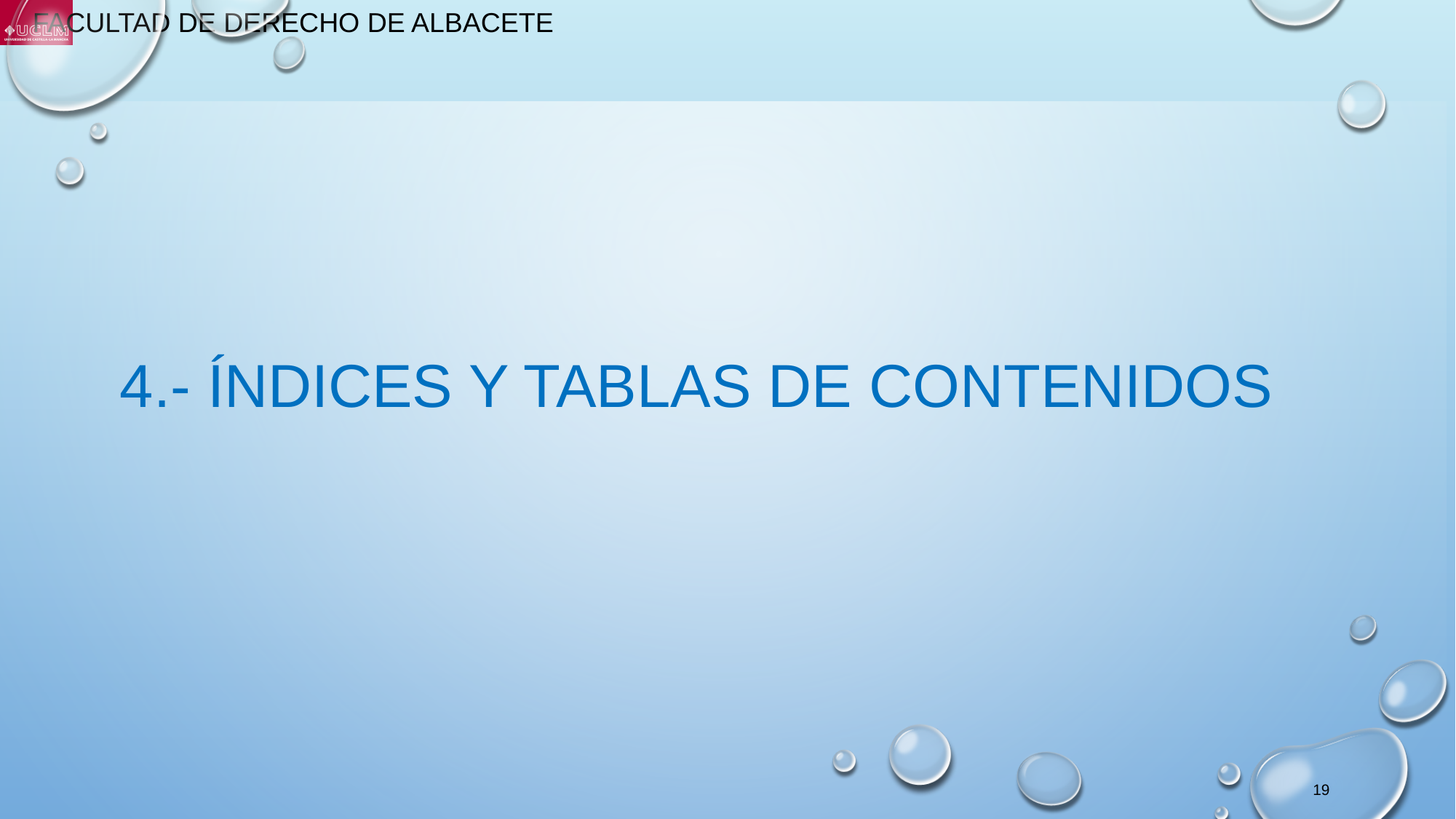

# 4.- índices y tablas de contenidos

19